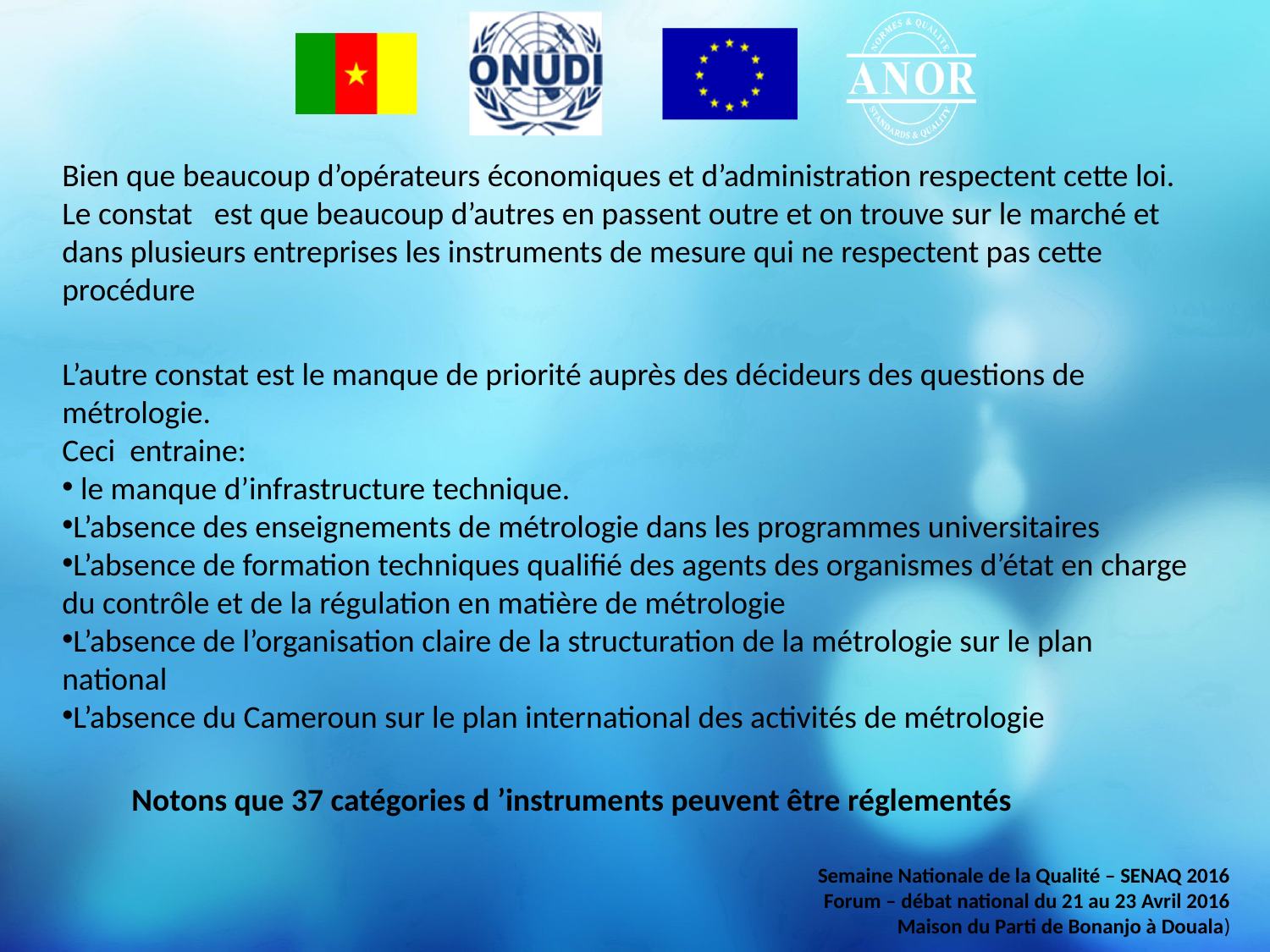

Bien que beaucoup d’opérateurs économiques et d’administration respectent cette loi. Le constat   est que beaucoup d’autres en passent outre et on trouve sur le marché et dans plusieurs entreprises les instruments de mesure qui ne respectent pas cette procédure
L’autre constat est le manque de priorité auprès des décideurs des questions de métrologie.
Ceci  entraine:
 le manque d’infrastructure technique.
L’absence des enseignements de métrologie dans les programmes universitaires
L’absence de formation techniques qualifié des agents des organismes d’état en charge du contrôle et de la régulation en matière de métrologie
L’absence de l’organisation claire de la structuration de la métrologie sur le plan national
L’absence du Cameroun sur le plan international des activités de métrologie
Notons que 37 catégories d ’instruments peuvent être réglementés
Semaine Nationale de la Qualité – SENAQ 2016
Forum – débat national du 21 au 23 Avril 2016
Maison du Parti de Bonanjo à Douala)